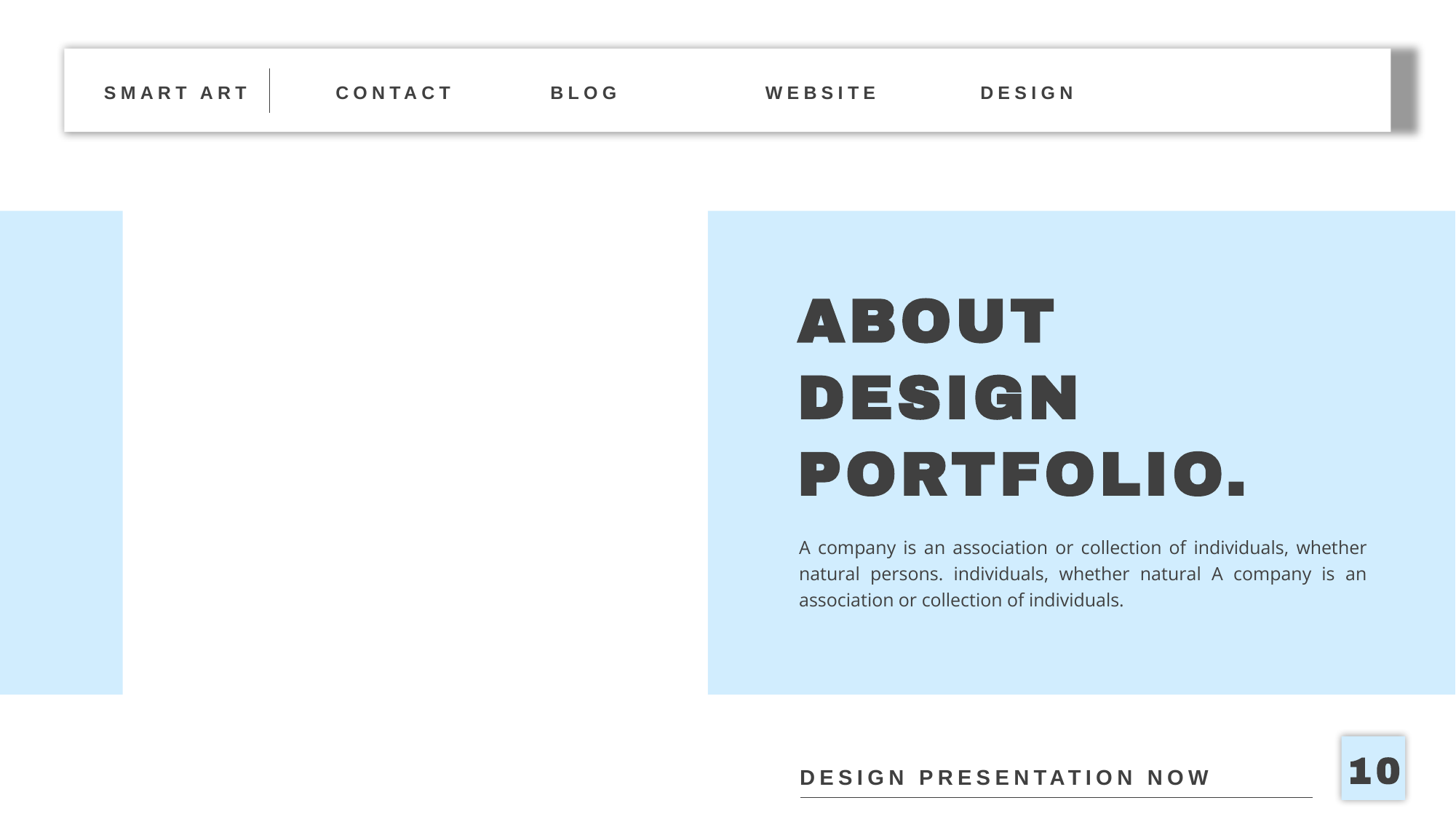

SMART ART
CONTACT
BLOG
WEBSITE
DESIGN
PORTFOLIO.
ABOUT
DESIGN

A company is an association or collection of individuals, whether natural persons. individuals, whether natural A company is an association or collection of individuals.

10
DESIGN PRESENTATION NOW